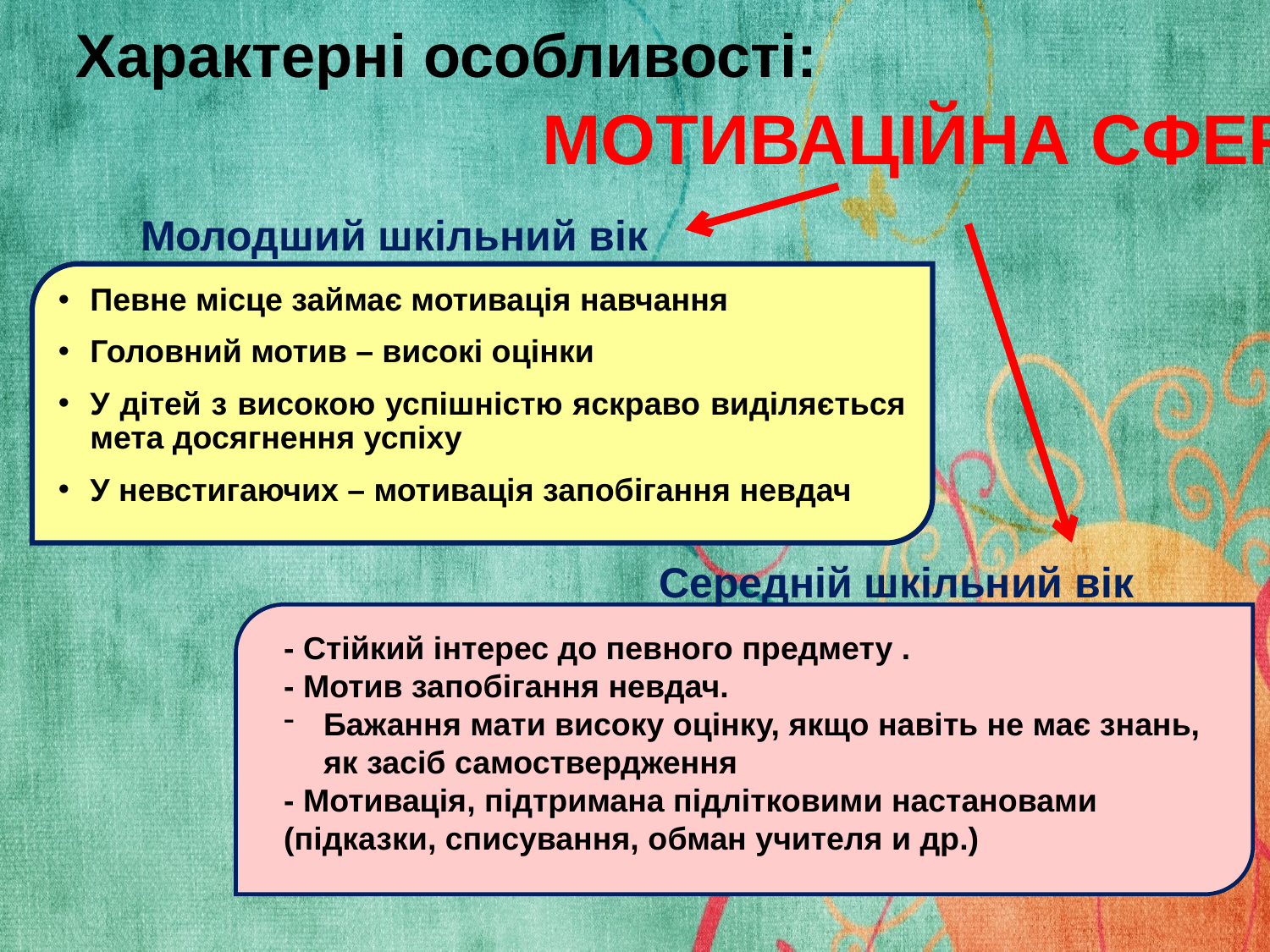

# Характерні особливості:
мотиваційна сфера
Молодший шкільний вік

Певне місце займає мотивація навчання
Головний мотив – високі оцінки
У дітей з високою успішністю яскраво виділяється мета досягнення успіху
У невстигаючих – мотивація запобігання невдач

Середній шкільний вік

- Стійкий інтерес до певного предмету .
- Мотив запобігання невдач.
Бажання мати високу оцінку, якщо навіть не має знань, як засіб самоствердження
- Мотивація, підтримана підлітковими настановами (підказки, списування, обман учителя и др.)